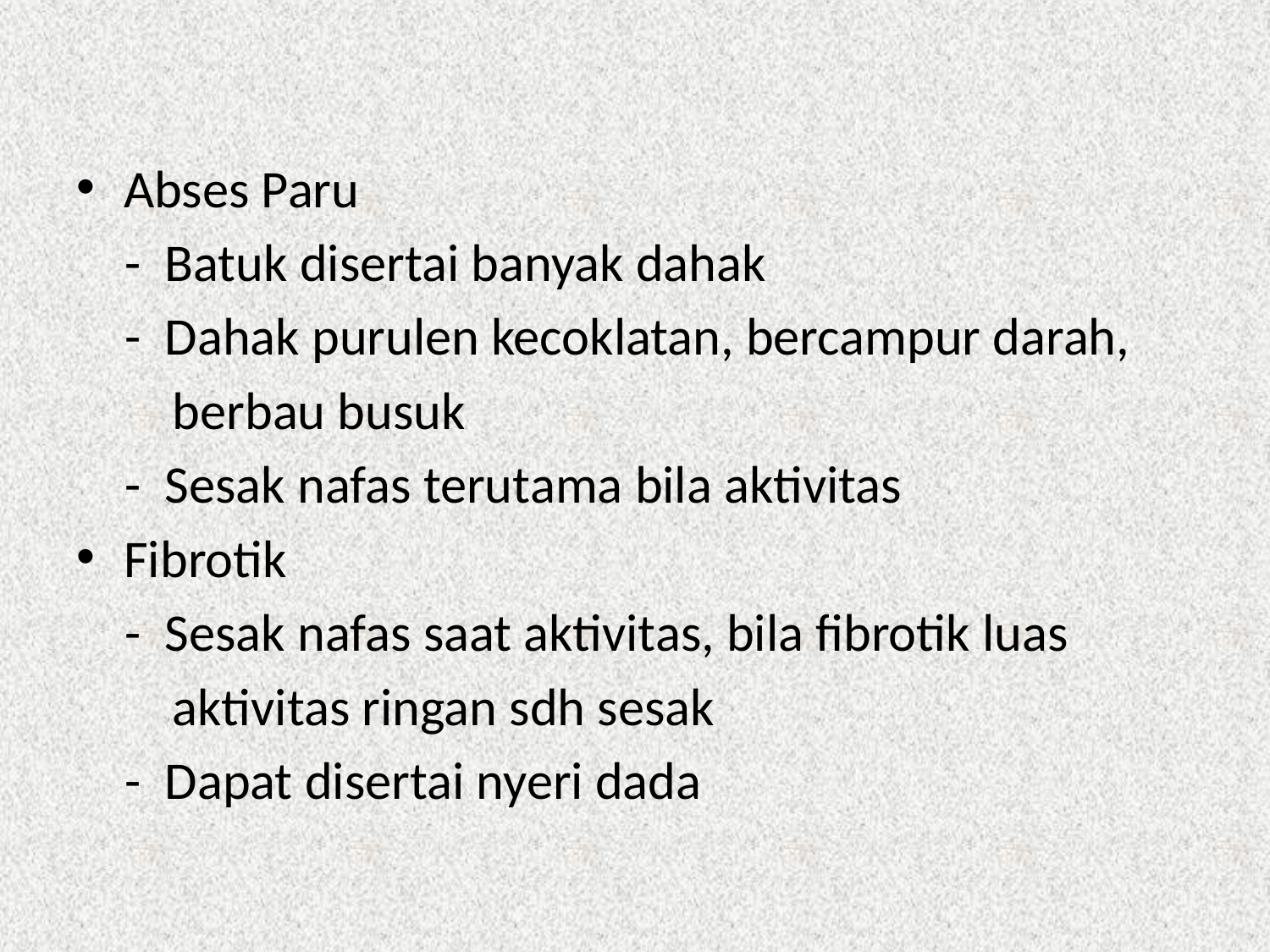

#
Abses Paru
    -  Batuk disertai banyak dahak
    -  Dahak purulen kecoklatan, bercampur darah,
        berbau busuk
    -  Sesak nafas terutama bila aktivitas
Fibrotik
    -  Sesak nafas saat aktivitas, bila fibrotik luas
        aktivitas ringan sdh sesak
    -  Dapat disertai nyeri dada